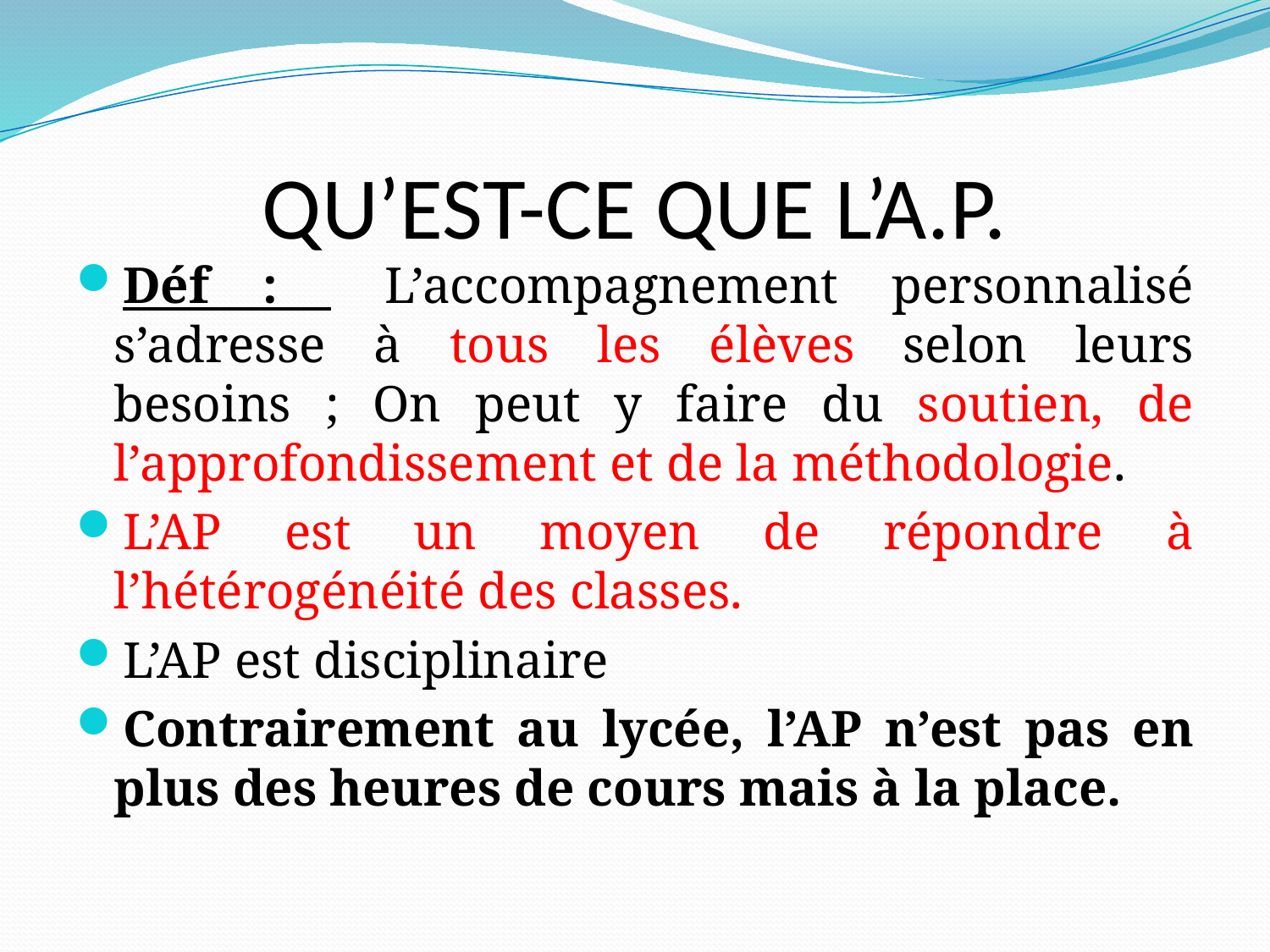

# QU’EST-CE QUE L’A.P.
Déf :  L’accompagnement personnalisé s’adresse à tous les élèves selon leurs besoins ; On peut y faire du soutien, de l’approfondissement et de la méthodologie.
L’AP est un moyen de répondre à l’hétérogénéité des classes.
L’AP est disciplinaire
Contrairement au lycée, l’AP n’est pas en plus des heures de cours mais à la place.